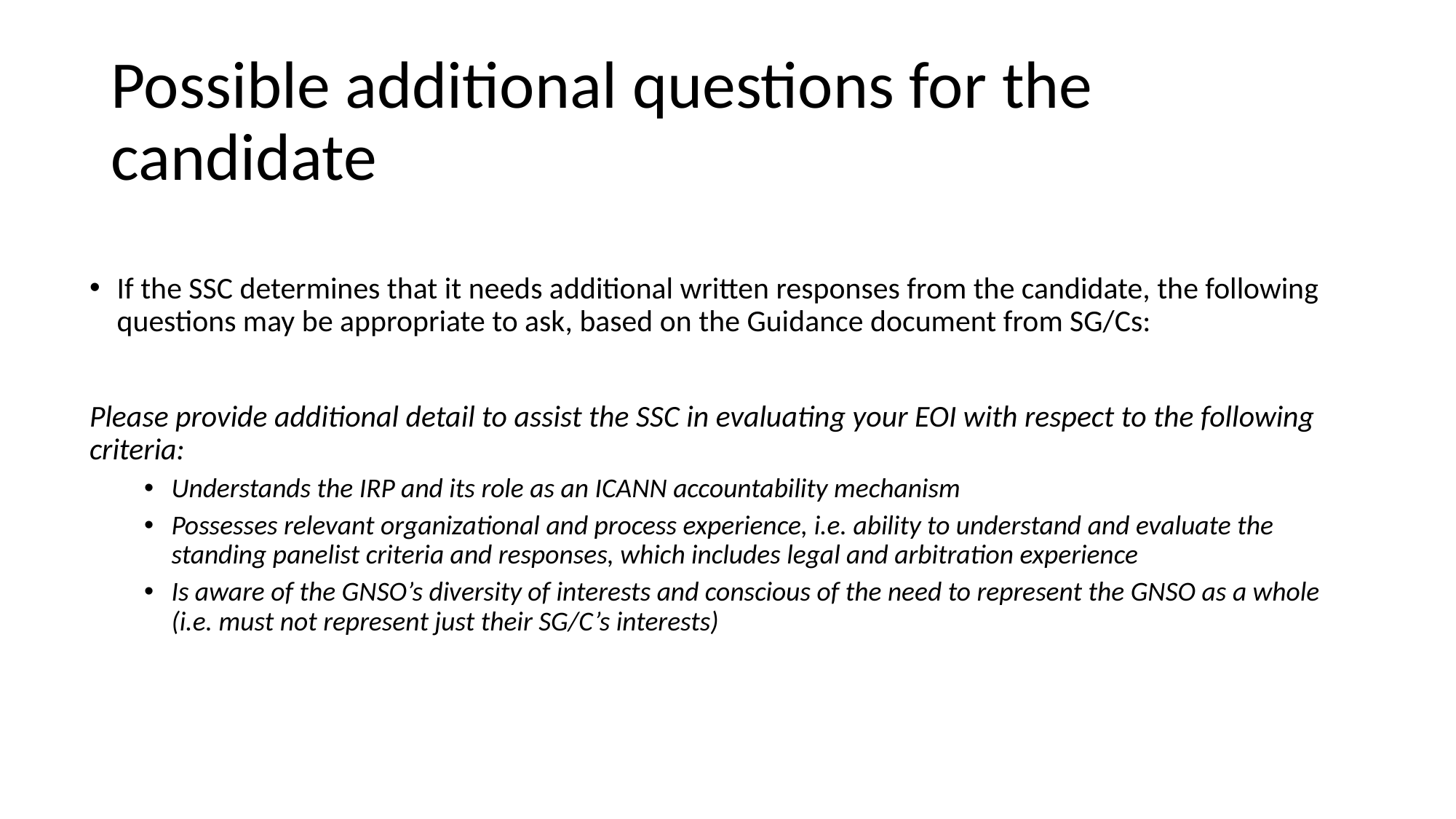

# Possible additional questions for the candidate
If the SSC determines that it needs additional written responses from the candidate, the following questions may be appropriate to ask, based on the Guidance document from SG/Cs:

Please provide additional detail to assist the SSC in evaluating your EOI with respect to the following criteria:
Understands the IRP and its role as an ICANN accountability mechanism
Possesses relevant organizational and process experience, i.e. ability to understand and evaluate the standing panelist criteria and responses, which includes legal and arbitration experience
Is aware of the GNSO’s diversity of interests and conscious of the need to represent the GNSO as a whole (i.e. must not represent just their SG/C’s interests)